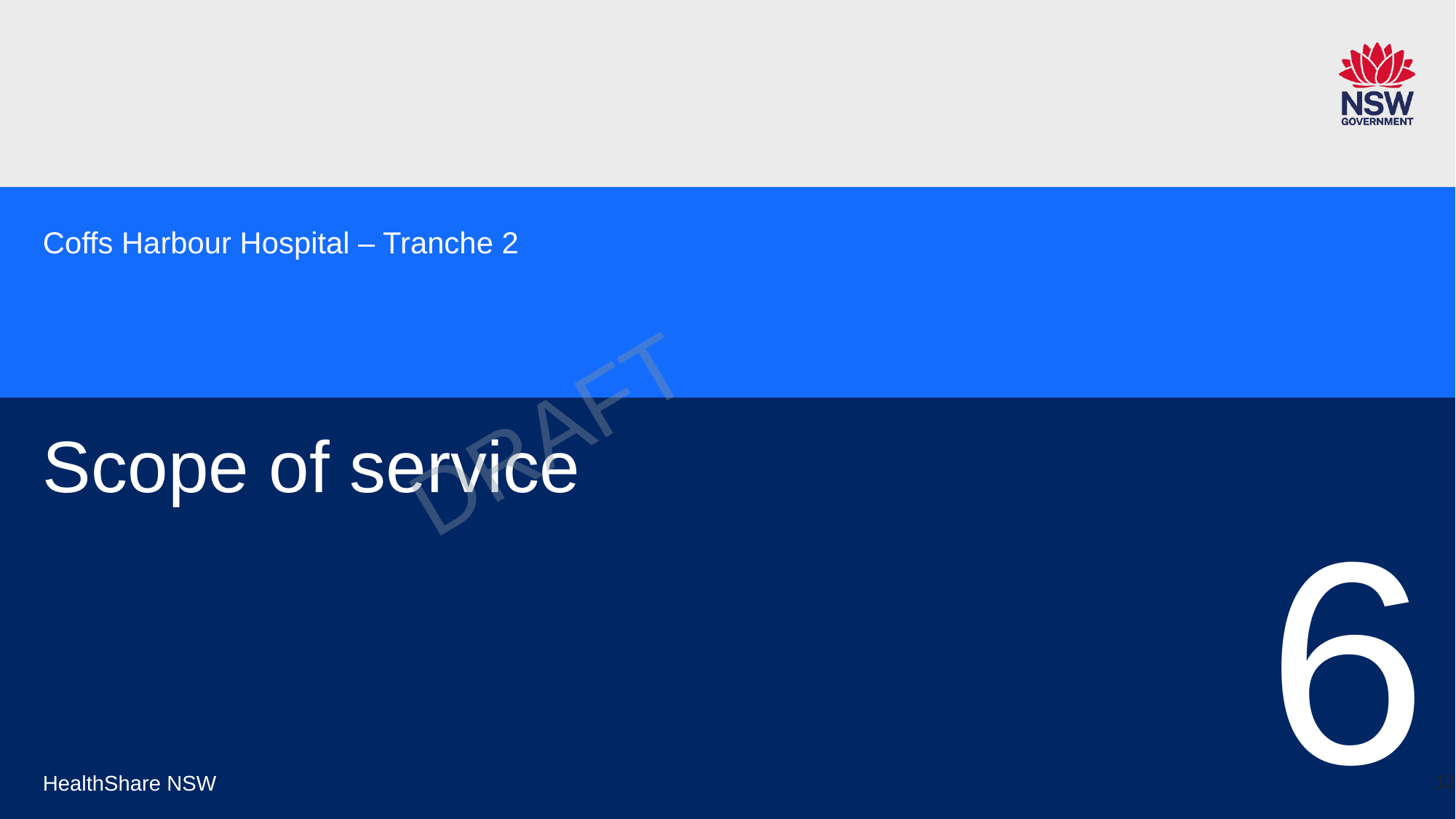

Coffs Harbour Hospital – Tranche 2
DRAFT
# Scope of service
6
12
HealthShare NSW